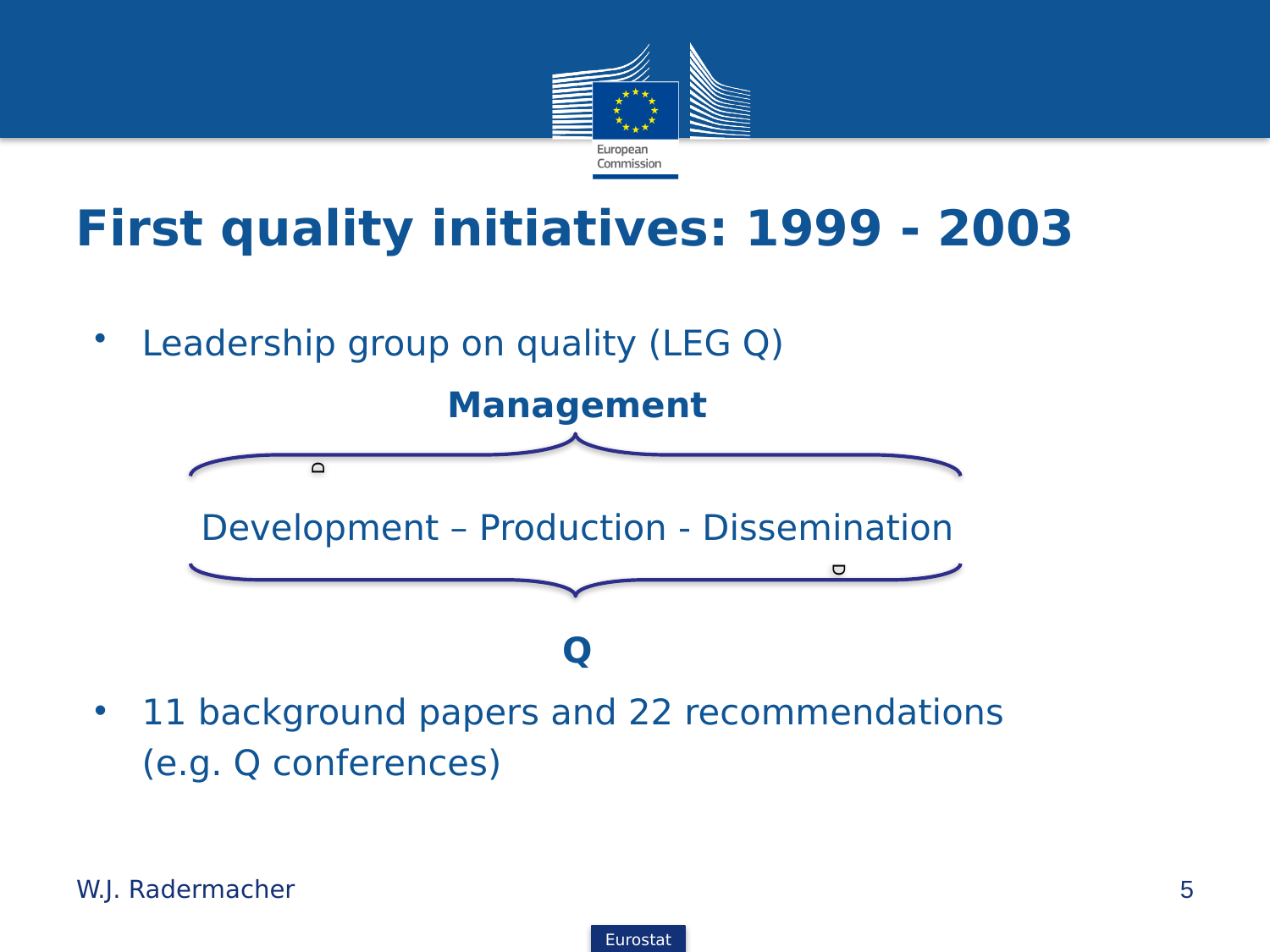

D

# First quality initiatives: 1999 - 2003

D

Leadership group on quality (LEG Q)
Management

Development – Production - Dissemination

 Q
11 background papers and 22 recommendations (e.g. Q conferences)

W.J. Radermacher
5